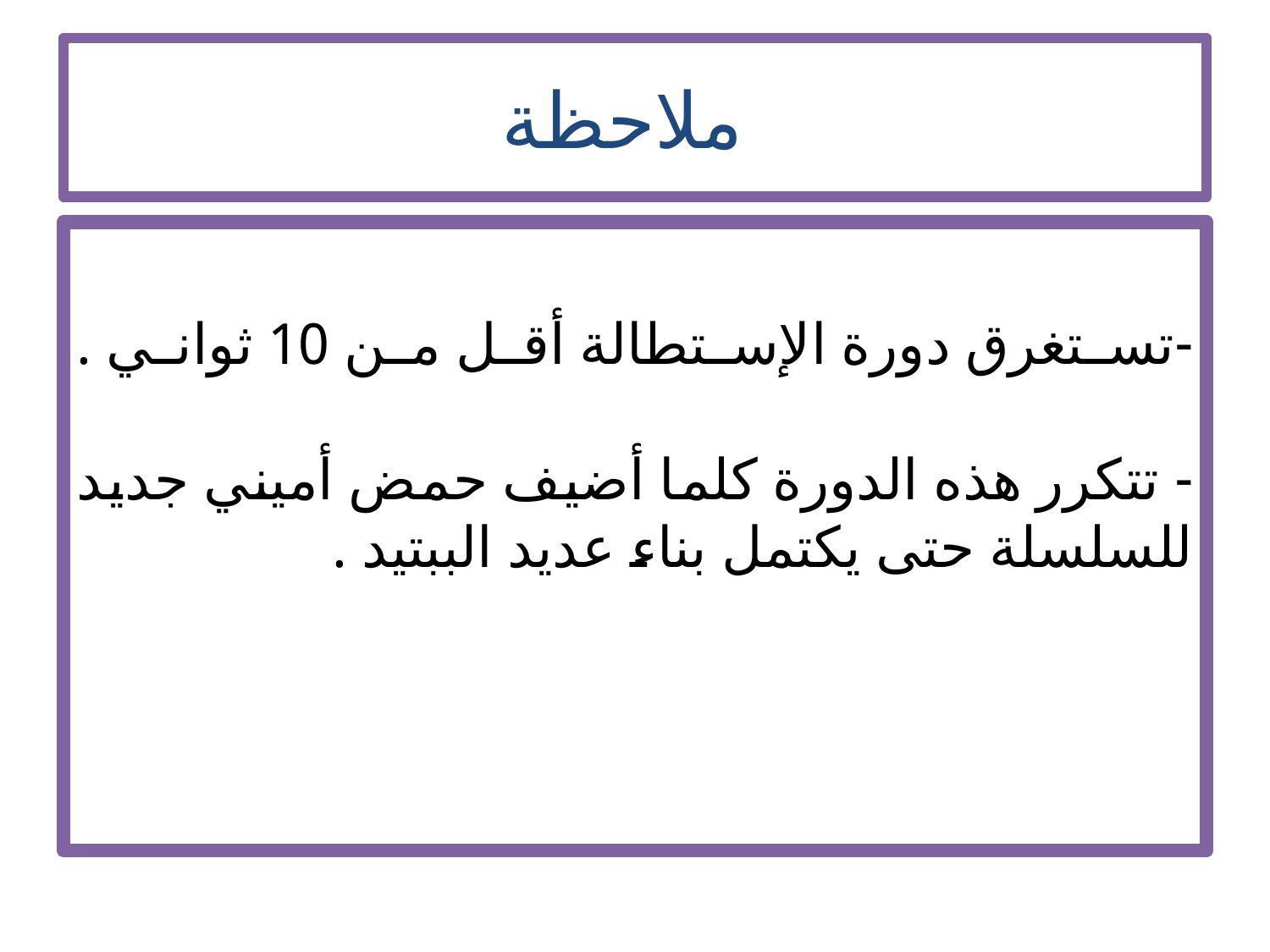

# ملاحظة

-تستغرق دورة الإستطالة أقل من 10 ثواني .
- تتكرر هذه الدورة كلما أضيف حمض أميني جديد للسلسلة حتى يكتمل بناء عديد الببتيد .